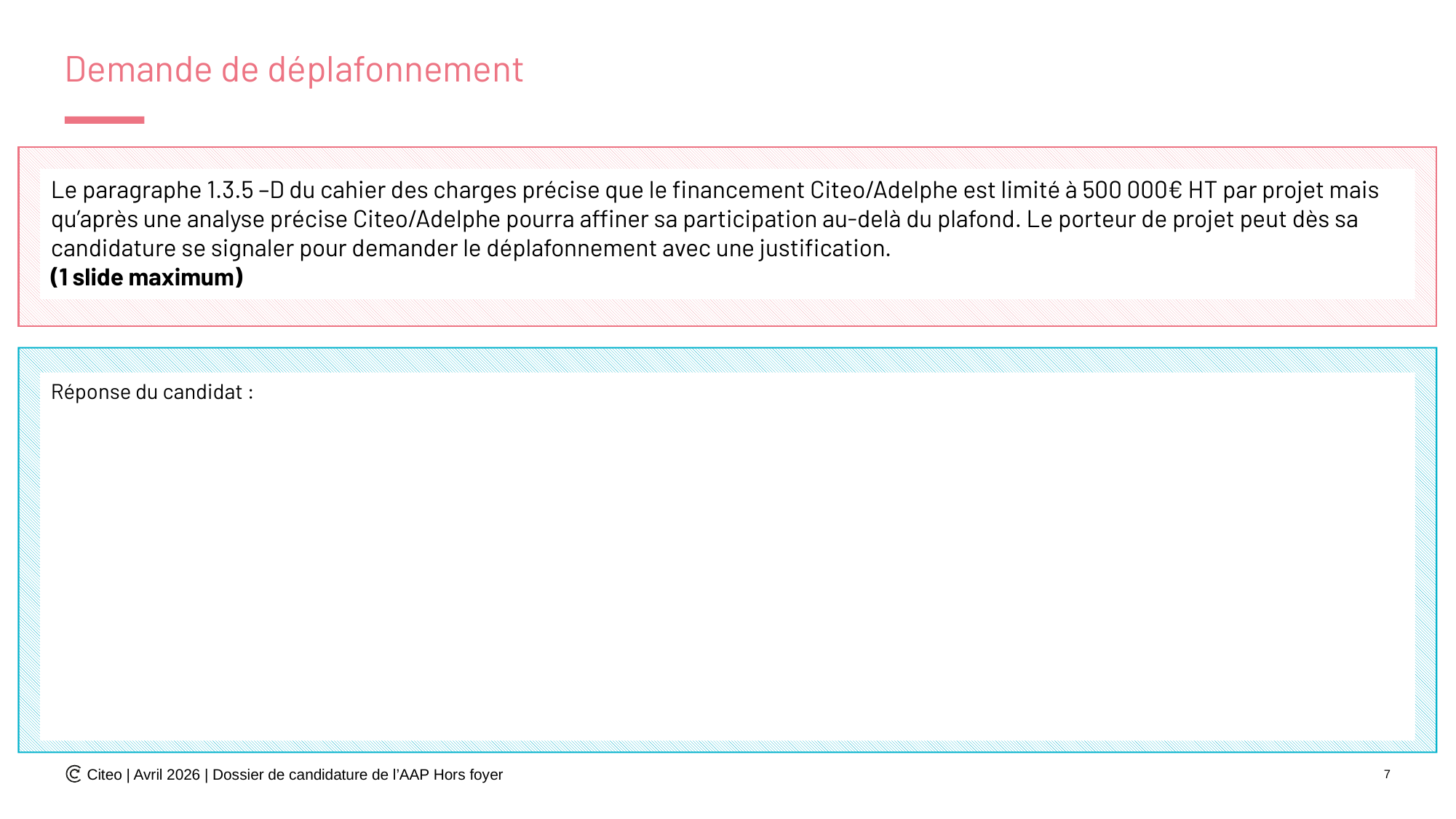

# Demande de déplafonnement

Le paragraphe 1.3.5 –D du cahier des charges précise que le financement Citeo/Adelphe est limité à 500 000€ HT par projet mais qu’après une analyse précise Citeo/Adelphe pourra affiner sa participation au-delà du plafond. Le porteur de projet peut dès sa candidature se signaler pour demander le déplafonnement avec une justification.
(1 slide maximum)

Réponse du candidat :
Réponse du candidat :

Citeo | Avril 2026 | Dossier de candidature de l’AAP Hors foyer
7